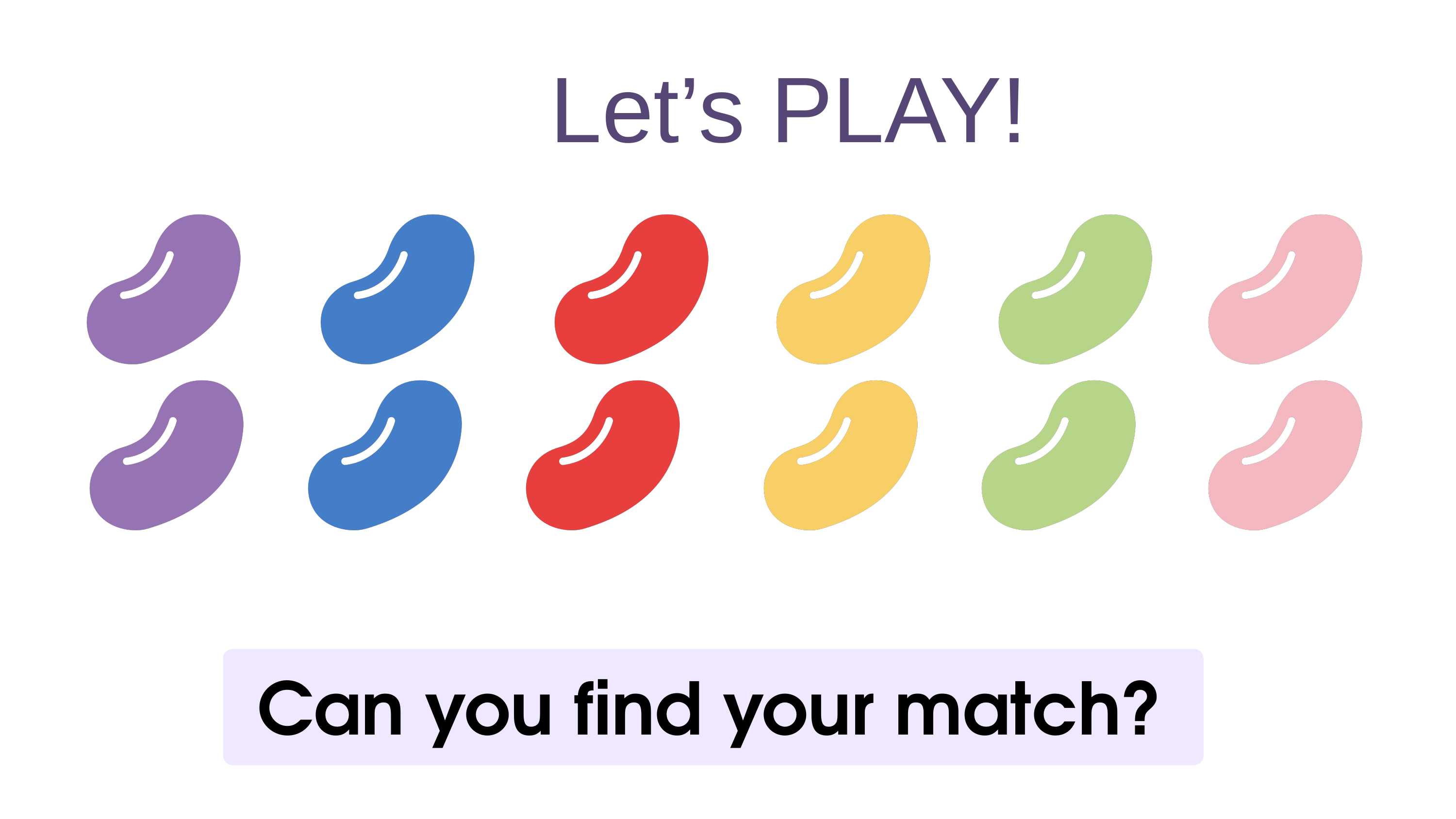

Let’s PLAY!

Can you find your match?